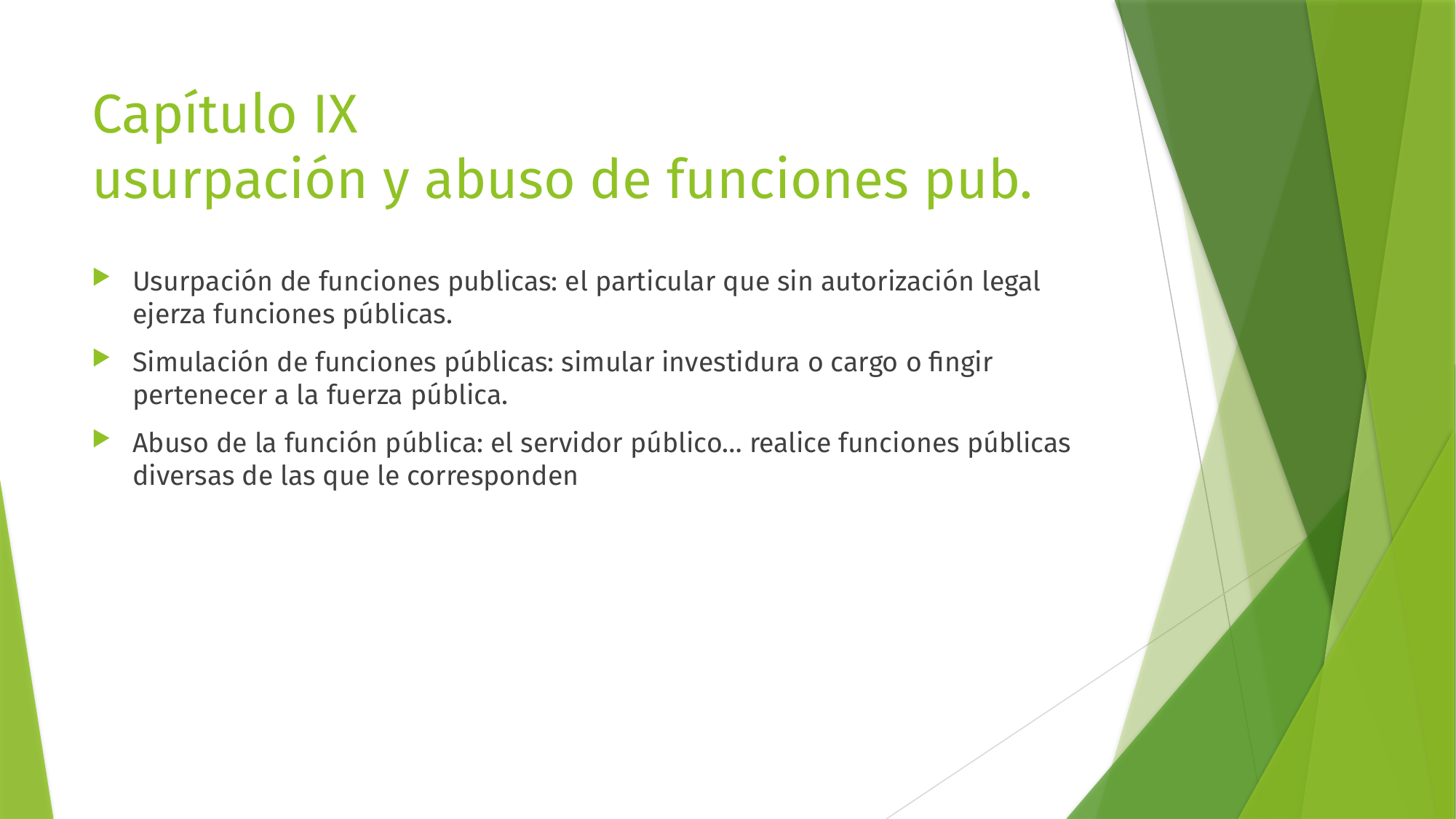

# Capítulo IX usurpación y abuso de funciones pub.
Usurpación de funciones publicas: el particular que sin autorización legal ejerza funciones públicas.
Simulación de funciones públicas: simular investidura o cargo o fingir pertenecer a la fuerza pública.
Abuso de la función pública: el servidor público… realice funciones públicas diversas de las que le corresponden